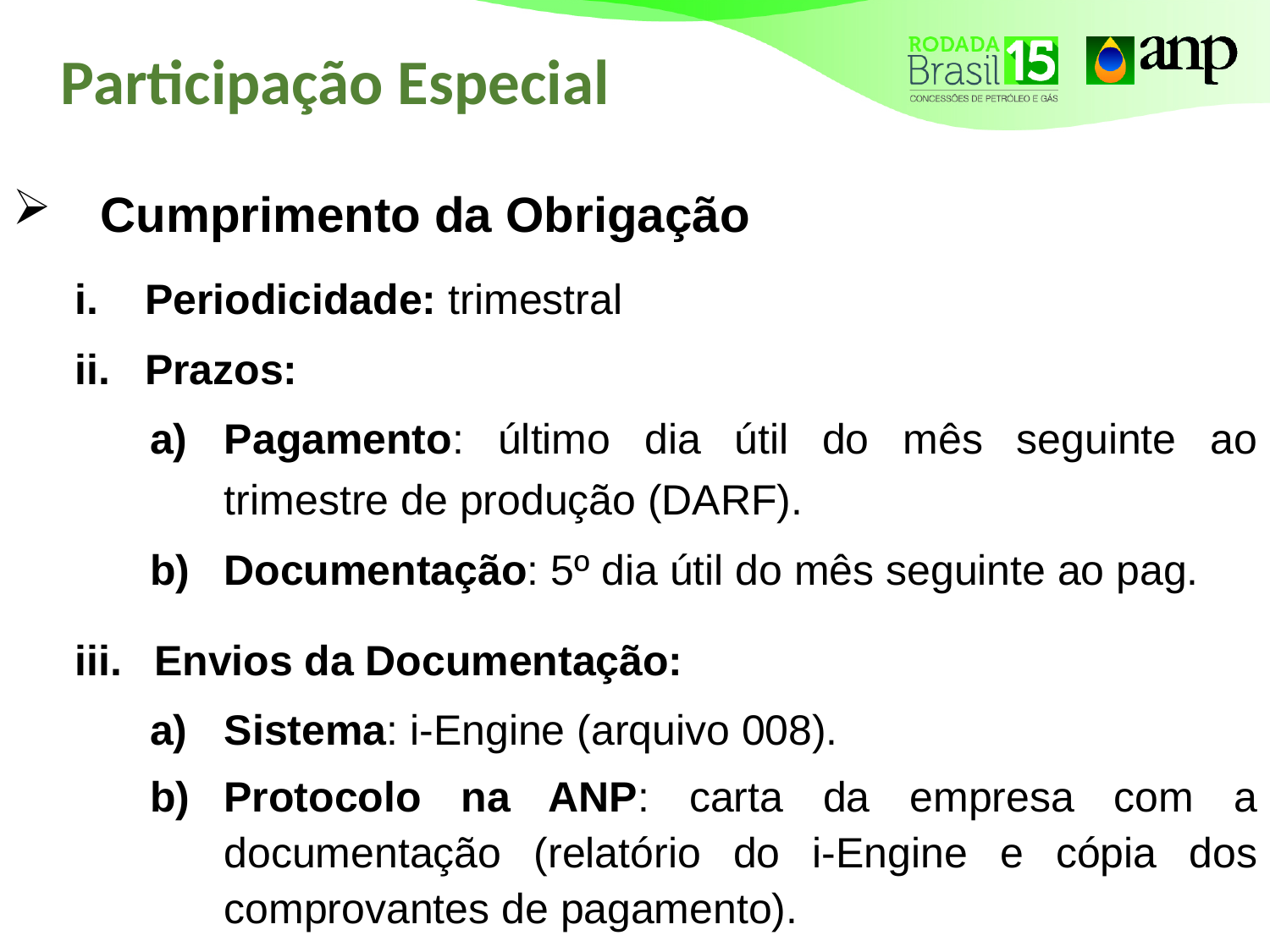

# Participação Especial
Cumprimento da Obrigação
Periodicidade: trimestral
Prazos:
Pagamento: último dia útil do mês seguinte ao trimestre de produção (DARF).
Documentação: 5º dia útil do mês seguinte ao pag.
Envios da Documentação:
Sistema: i-Engine (arquivo 008).
Protocolo na ANP: carta da empresa com a documentação (relatório do i-Engine e cópia dos comprovantes de pagamento).